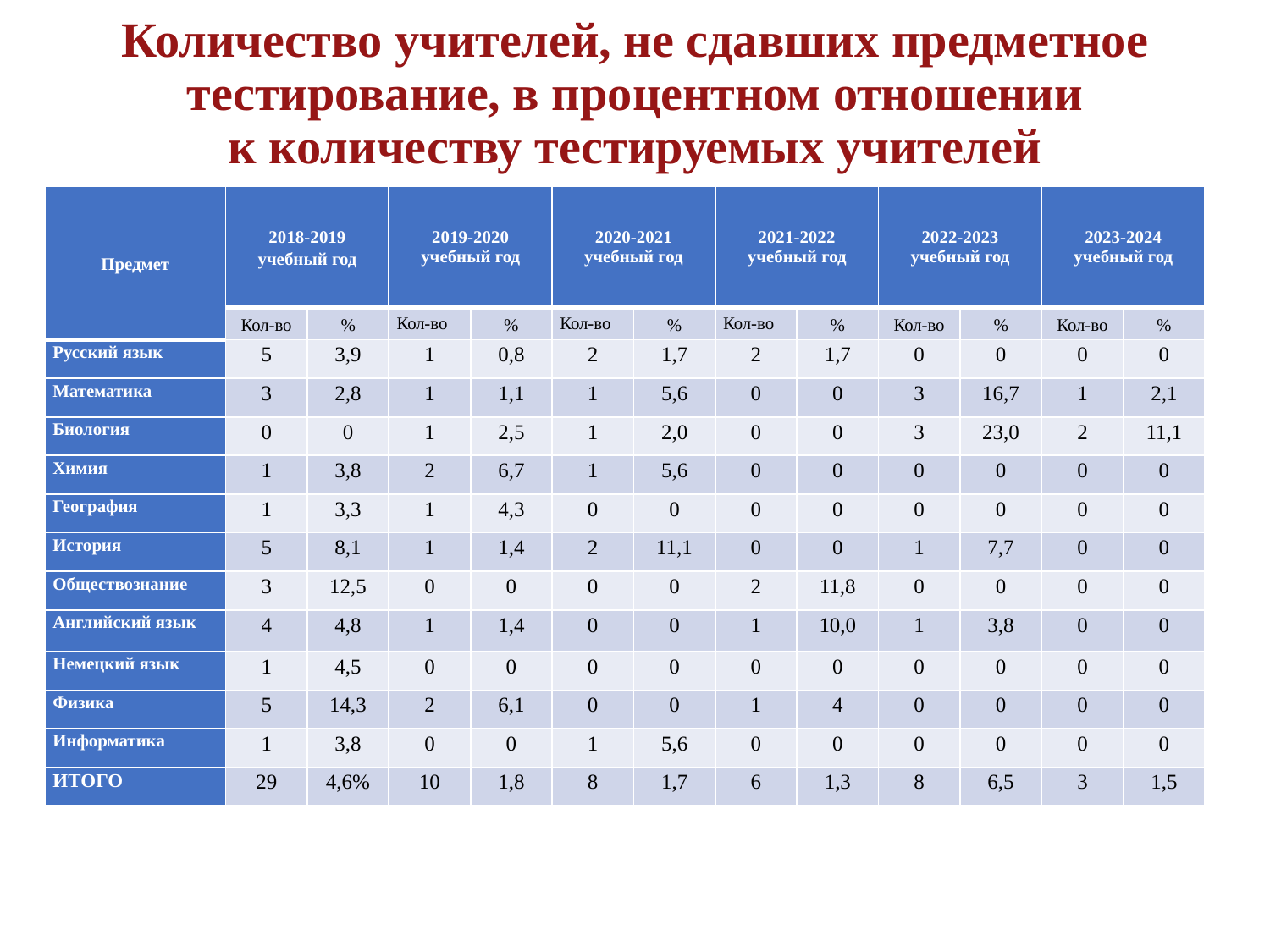

# Количество учителей, не сдавших предметное тестирование, в процентном отношении к количеству тестируемых учителей
| Предмет | 2018-2019 учебный год |  | 2019-2020 учебный год |  | 2020-2021 учебный год |  | 2021-2022 учебный год |  | 2022-2023 учебный год |  | 2023-2024 учебный год |  |
| --- | --- | --- | --- | --- | --- | --- | --- | --- | --- | --- | --- | --- |
|  | Кол-во | % | Кол-во | % | Кол-во | % | Кол-во | % | Кол-во | % | Кол-во | % |
| Русский язык | 5 | 3,9 | 1 | 0,8 | 2 | 1,7 | 2 | 1,7 | 0 | 0 | 0 | 0 |
| Математика | 3 | 2,8 | 1 | 1,1 | 1 | 5,6 | 0 | 0 | 3 | 16,7 | 1 | 2,1 |
| Биология | 0 | 0 | 1 | 2,5 | 1 | 2,0 | 0 | 0 | 3 | 23,0 | 2 | 11,1 |
| Химия | 1 | 3,8 | 2 | 6,7 | 1 | 5,6 | 0 | 0 | 0 | 0 | 0 | 0 |
| География | 1 | 3,3 | 1 | 4,3 | 0 | 0 | 0 | 0 | 0 | 0 | 0 | 0 |
| История | 5 | 8,1 | 1 | 1,4 | 2 | 11,1 | 0 | 0 | 1 | 7,7 | 0 | 0 |
| Обществознание | 3 | 12,5 | 0 | 0 | 0 | 0 | 2 | 11,8 | 0 | 0 | 0 | 0 |
| Английский язык | 4 | 4,8 | 1 | 1,4 | 0 | 0 | 1 | 10,0 | 1 | 3,8 | 0 | 0 |
| Немецкий язык | 1 | 4,5 | 0 | 0 | 0 | 0 | 0 | 0 | 0 | 0 | 0 | 0 |
| Физика | 5 | 14,3 | 2 | 6,1 | 0 | 0 | 1 | 4 | 0 | 0 | 0 | 0 |
| Информатика | 1 | 3,8 | 0 | 0 | 1 | 5,6 | 0 | 0 | 0 | 0 | 0 | 0 |
| ИТОГО | 29 | 4,6% | 10 | 1,8 | 8 | 1,7 | 6 | 1,3 | 8 | 6,5 | 3 | 1,5 |